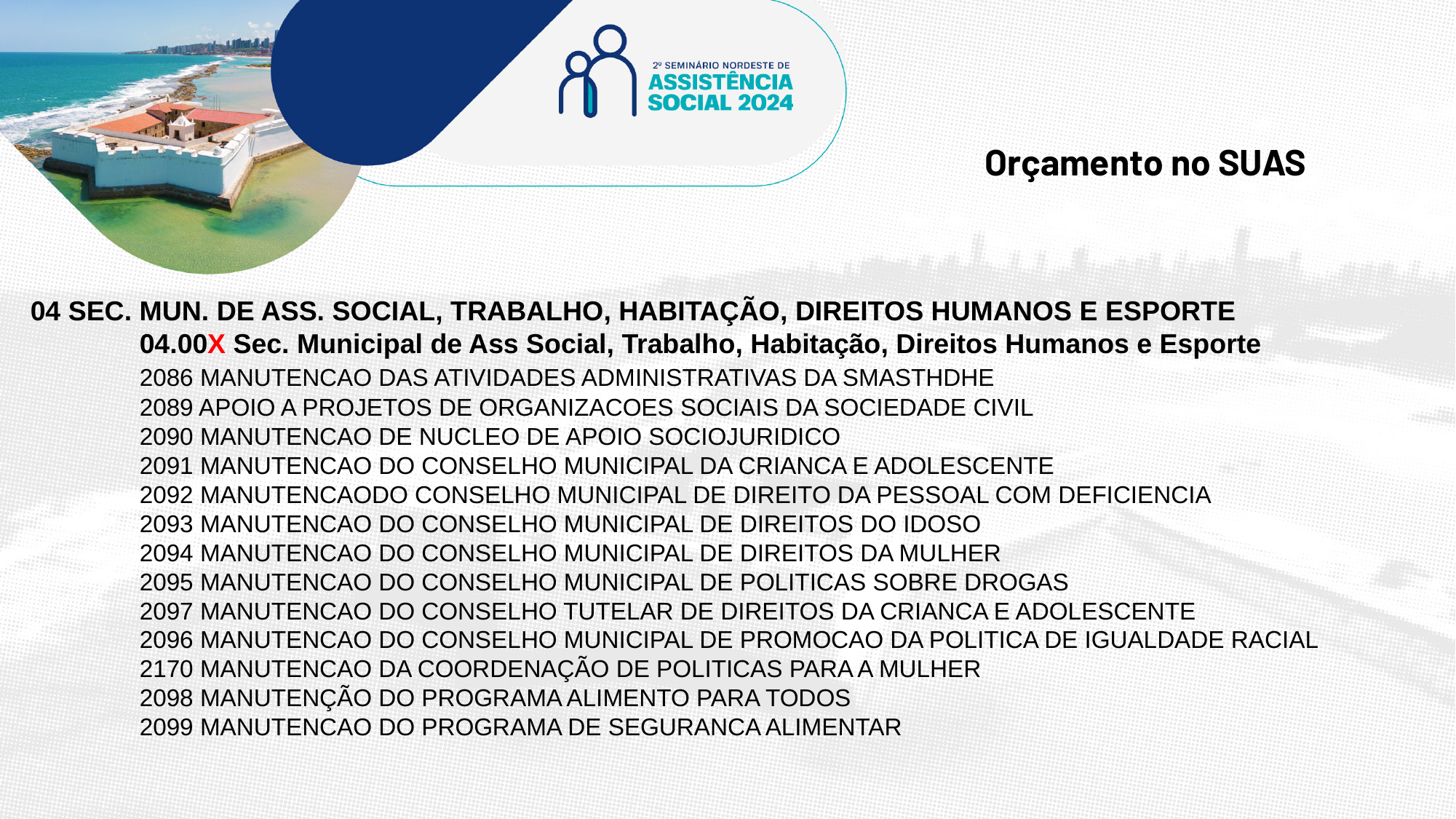

Orçamento no SUAS
04 SEC. MUN. DE ASS. SOCIAL, TRABALHO, HABITAÇÃO, DIREITOS HUMANOS E ESPORTE
	04.00X Sec. Municipal de Ass Social, Trabalho, Habitação, Direitos Humanos e Esporte
	2086 MANUTENCAO DAS ATIVIDADES ADMINISTRATIVAS DA SMASTHDHE
	2089 APOIO A PROJETOS DE ORGANIZACOES SOCIAIS DA SOCIEDADE CIVIL
	2090 MANUTENCAO DE NUCLEO DE APOIO SOCIOJURIDICO
	2091 MANUTENCAO DO CONSELHO MUNICIPAL DA CRIANCA E ADOLESCENTE
	2092 MANUTENCAODO CONSELHO MUNICIPAL DE DIREITO DA PESSOAL COM DEFICIENCIA
	2093 MANUTENCAO DO CONSELHO MUNICIPAL DE DIREITOS DO IDOSO
	2094 MANUTENCAO DO CONSELHO MUNICIPAL DE DIREITOS DA MULHER
	2095 MANUTENCAO DO CONSELHO MUNICIPAL DE POLITICAS SOBRE DROGAS
	2097 MANUTENCAO DO CONSELHO TUTELAR DE DIREITOS DA CRIANCA E ADOLESCENTE
	2096 MANUTENCAO DO CONSELHO MUNICIPAL DE PROMOCAO DA POLITICA DE IGUALDADE RACIAL
	2170 MANUTENCAO DA COORDENAÇÃO DE POLITICAS PARA A MULHER
	2098 MANUTENÇÃO DO PROGRAMA ALIMENTO PARA TODOS
	2099 MANUTENCAO DO PROGRAMA DE SEGURANCA ALIMENTAR